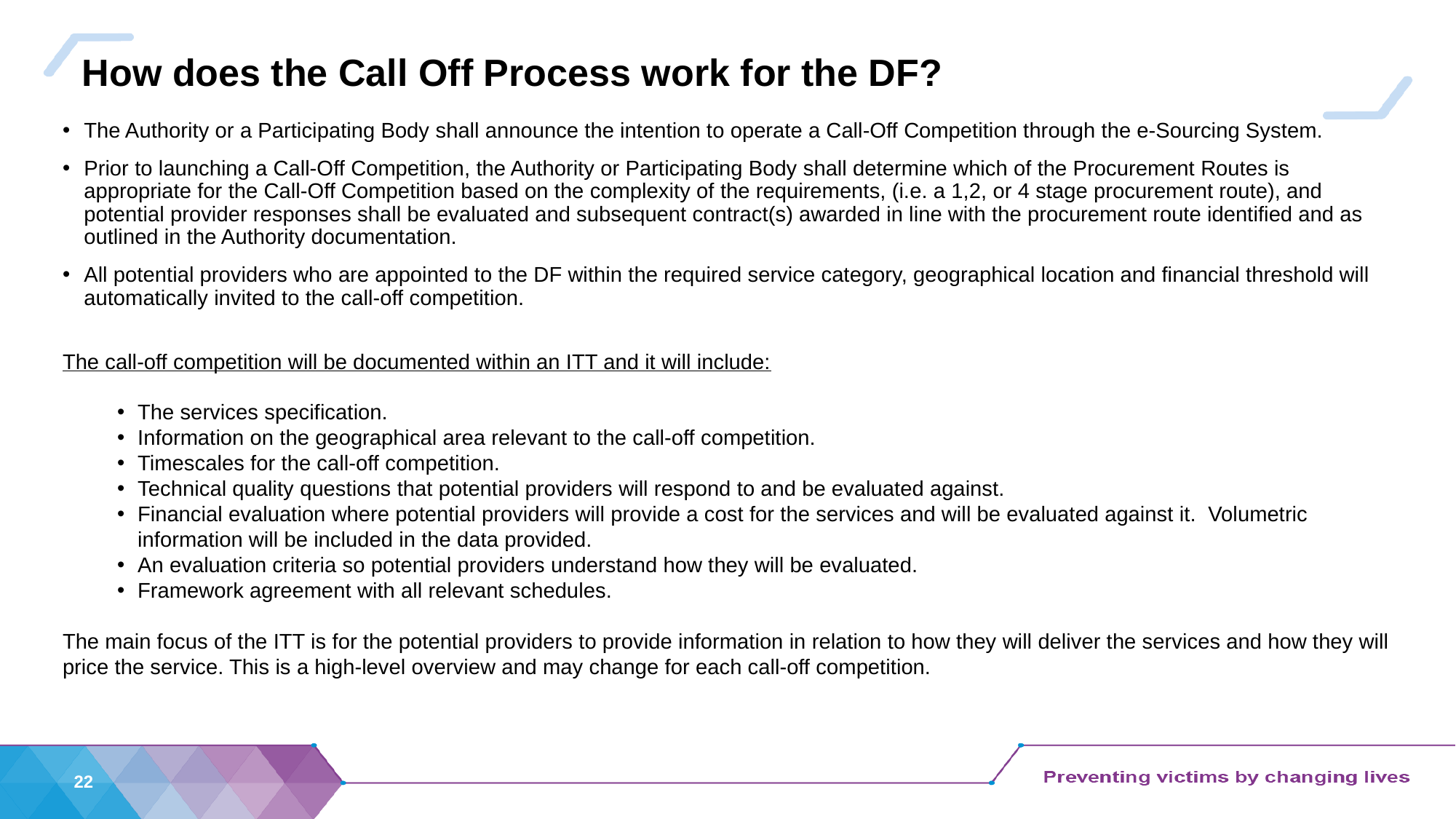

How does the Call Off Process work for the DF?
The Authority or a Participating Body shall announce the intention to operate a Call-Off Competition through the e-Sourcing System.
Prior to launching a Call-Off Competition, the Authority or Participating Body shall determine which of the Procurement Routes is appropriate for the Call-Off Competition based on the complexity of the requirements, (i.e. a 1,2, or 4 stage procurement route), and potential provider responses shall be evaluated and subsequent contract(s) awarded in line with the procurement route identified and as outlined in the Authority documentation.
All potential providers who are appointed to the DF within the required service category, geographical location and financial threshold will automatically invited to the call-off competition.

The call-off competition will be documented within an ITT and it will include:

The services specification.
Information on the geographical area relevant to the call-off competition.
Timescales for the call-off competition.
Technical quality questions that potential providers will respond to and be evaluated against.
Financial evaluation where potential providers will provide a cost for the services and will be evaluated against it.  Volumetric information will be included in the data provided.
An evaluation criteria so potential providers understand how they will be evaluated.
Framework agreement with all relevant schedules.

The main focus of the ITT is for the potential providers to provide information in relation to how they will deliver the services and how they will price the service. This is a high-level overview and may change for each call-off competition.

22